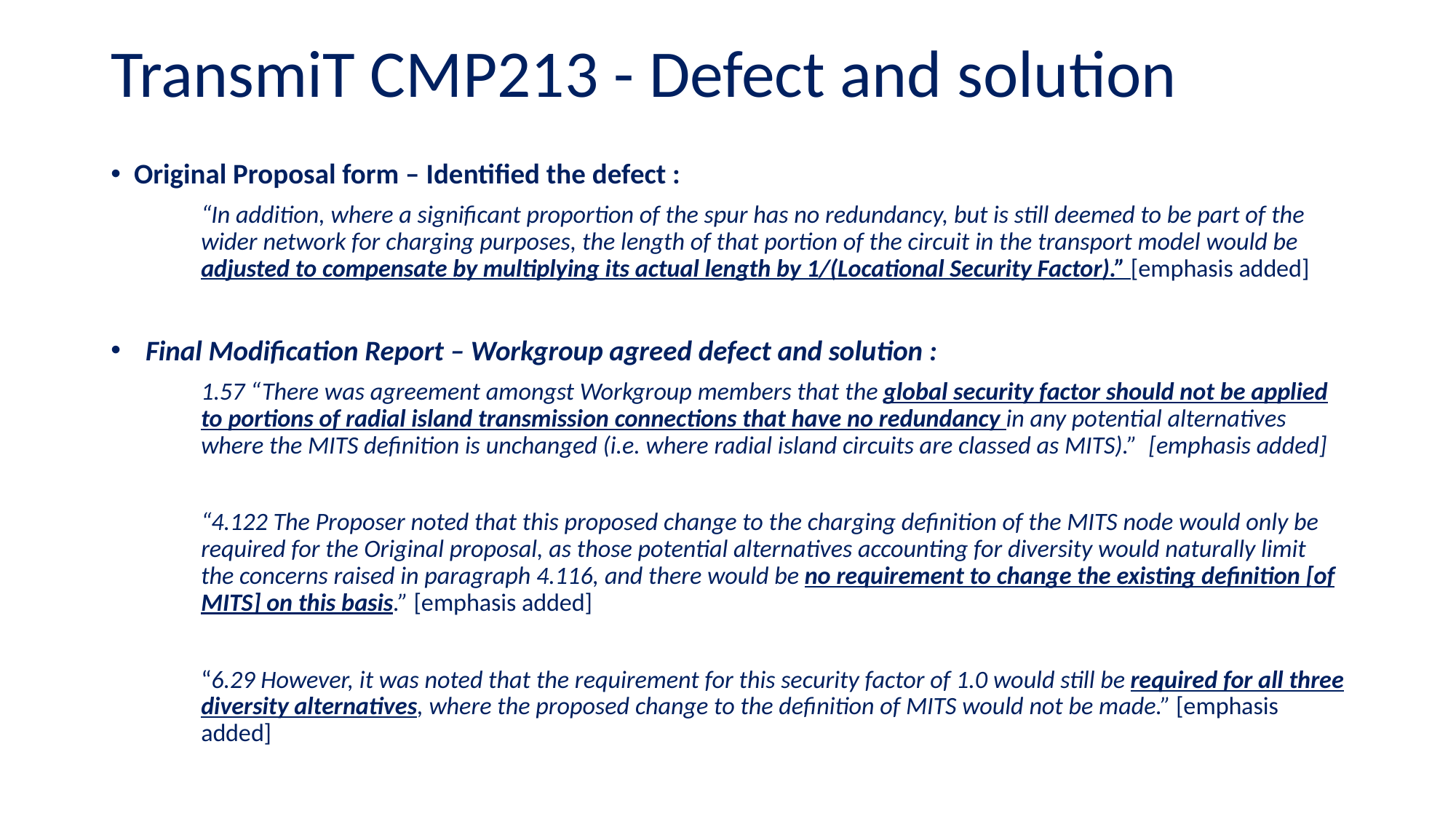

# TransmiT CMP213 - Defect and solution

Original Proposal form – Identified the defect :
“In addition, where a significant proportion of the spur has no redundancy, but is still deemed to be part of the wider network for charging purposes, the length of that portion of the circuit in the transport model would be adjusted to compensate by multiplying its actual length by 1/(Locational Security Factor).” [emphasis added]

Final Modification Report – Workgroup agreed defect and solution :
1.57 “There was agreement amongst Workgroup members that the global security factor should not be applied to portions of radial island transmission connections that have no redundancy in any potential alternatives where the MITS definition is unchanged (i.e. where radial island circuits are classed as MITS).”  [emphasis added]

“4.122 The Proposer noted that this proposed change to the charging definition of the MITS node would only be required for the Original proposal, as those potential alternatives accounting for diversity would naturally limit the concerns raised in paragraph 4.116, and there would be no requirement to change the existing definition [of MITS] on this basis.” [emphasis added]

“6.29 However, it was noted that the requirement for this security factor of 1.0 would still be required for all three diversity alternatives, where the proposed change to the definition of MITS would not be made.” [emphasis added]